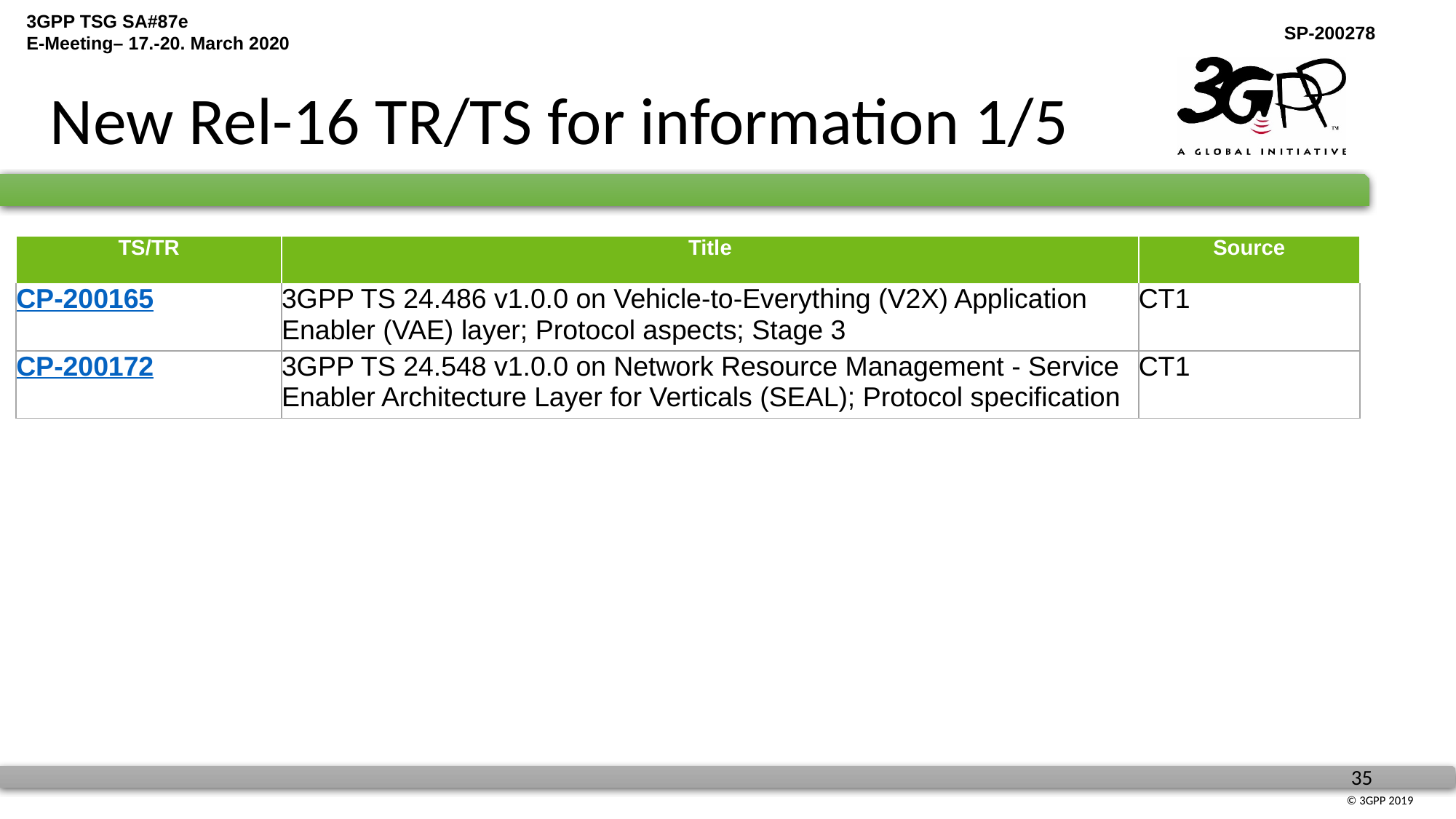

# New Rel-16 TR/TS for information 1/5
| TS/TR | Title | Source |
| --- | --- | --- |
| CP-200165 | 3GPP TS 24.486 v1.0.0 on Vehicle-to-Everything (V2X) Application Enabler (VAE) layer; Protocol aspects; Stage 3 | CT1 |
| CP-200172 | 3GPP TS 24.548 v1.0.0 on Network Resource Management - Service Enabler Architecture Layer for Verticals (SEAL); Protocol specification | CT1 |